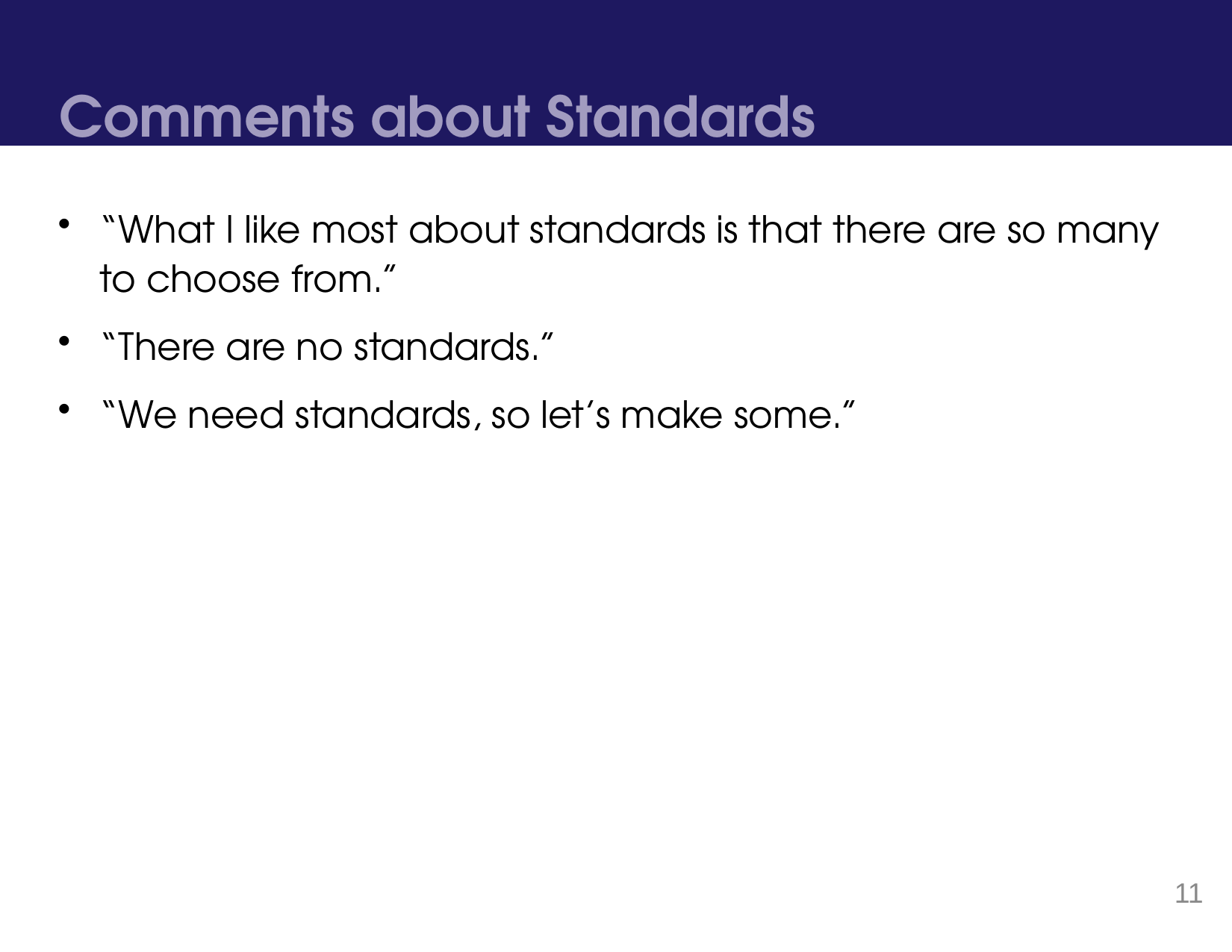

# Comments about Standards
“What I like most about standards is that there are so many to choose from.”
“There are no standards.”
“We need standards, so let’s make some.”

11